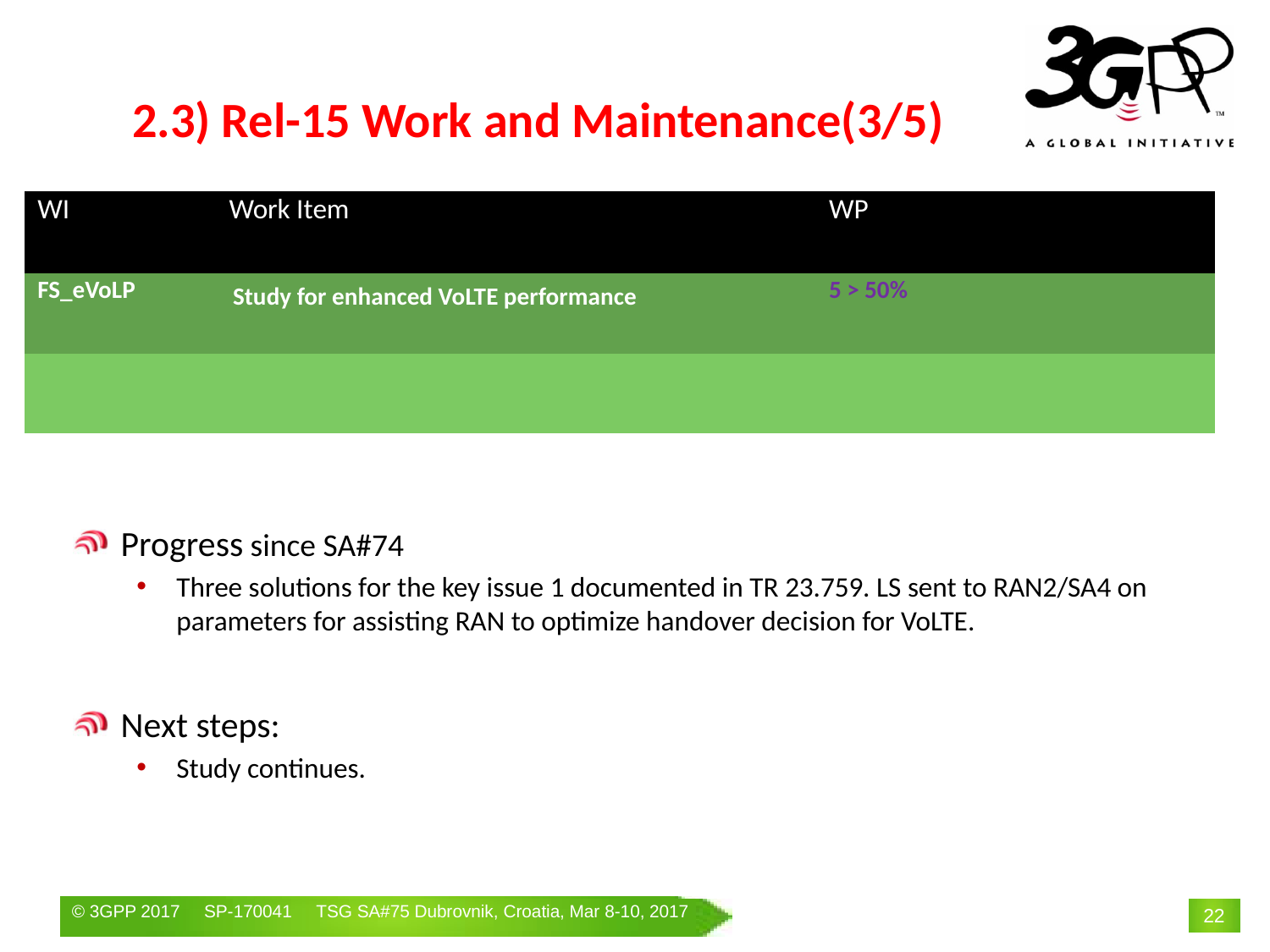

# 2.3) Rel-15 Work and Maintenance(3/5)
| WI | Work Item | WP |  |  |
| --- | --- | --- | --- | --- |
| FS\_eVoLP | Study for enhanced VoLTE performance | 5 > 50% |  |  |
|  |  |  |  |  |
Progress since SA#74
Three solutions for the key issue 1 documented in TR 23.759. LS sent to RAN2/SA4 on parameters for assisting RAN to optimize handover decision for VoLTE.

Next steps:
Study continues.